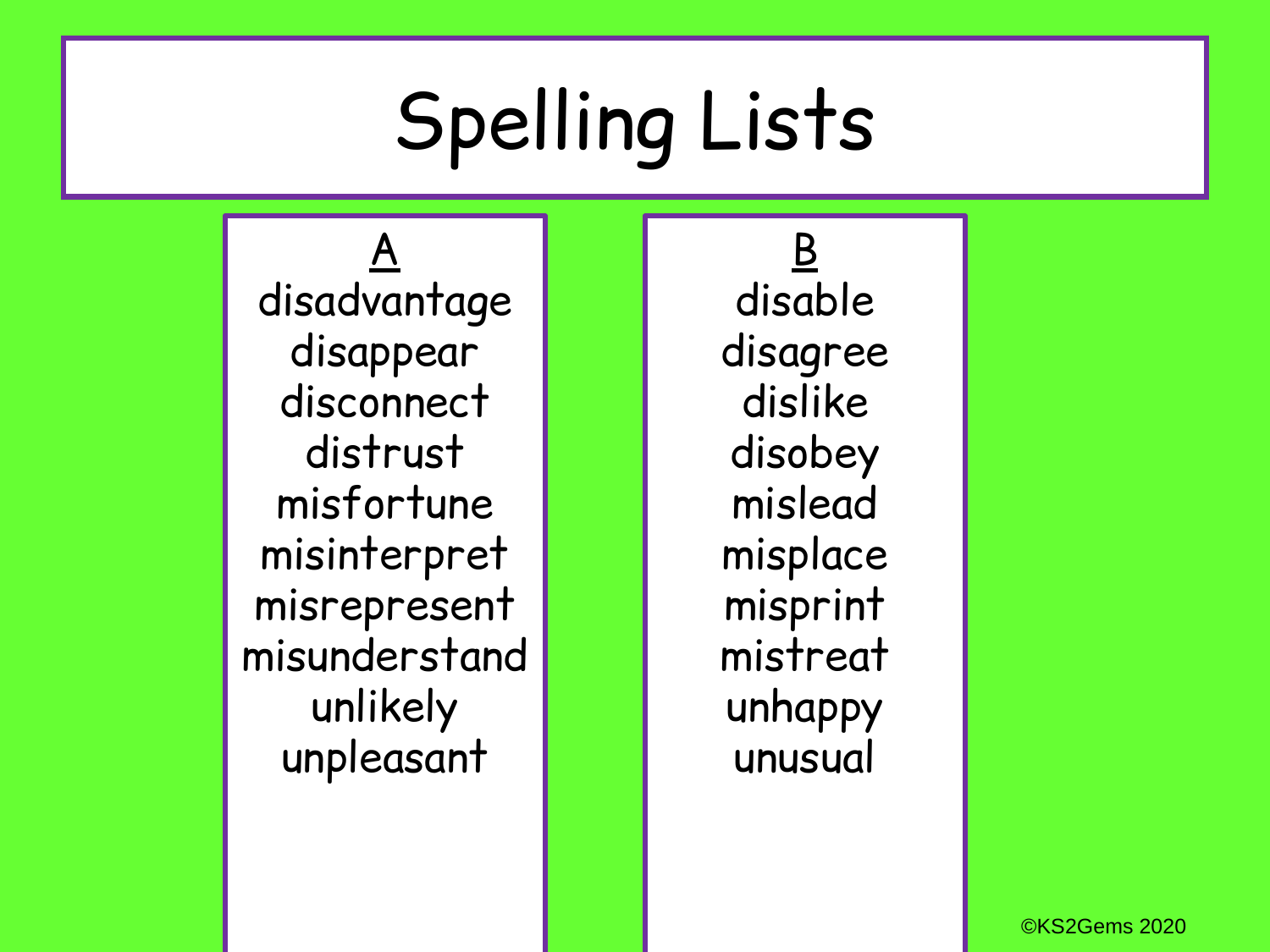

# Spelling Lists
A
disadvantage
disappear
disconnect
distrust
misfortune
misinterpret
misrepresent
misunderstand
unlikely
unpleasant

B
disable
disagree
dislike
disobey
mislead
misplace
misprint
mistreat
unhappy
unusual